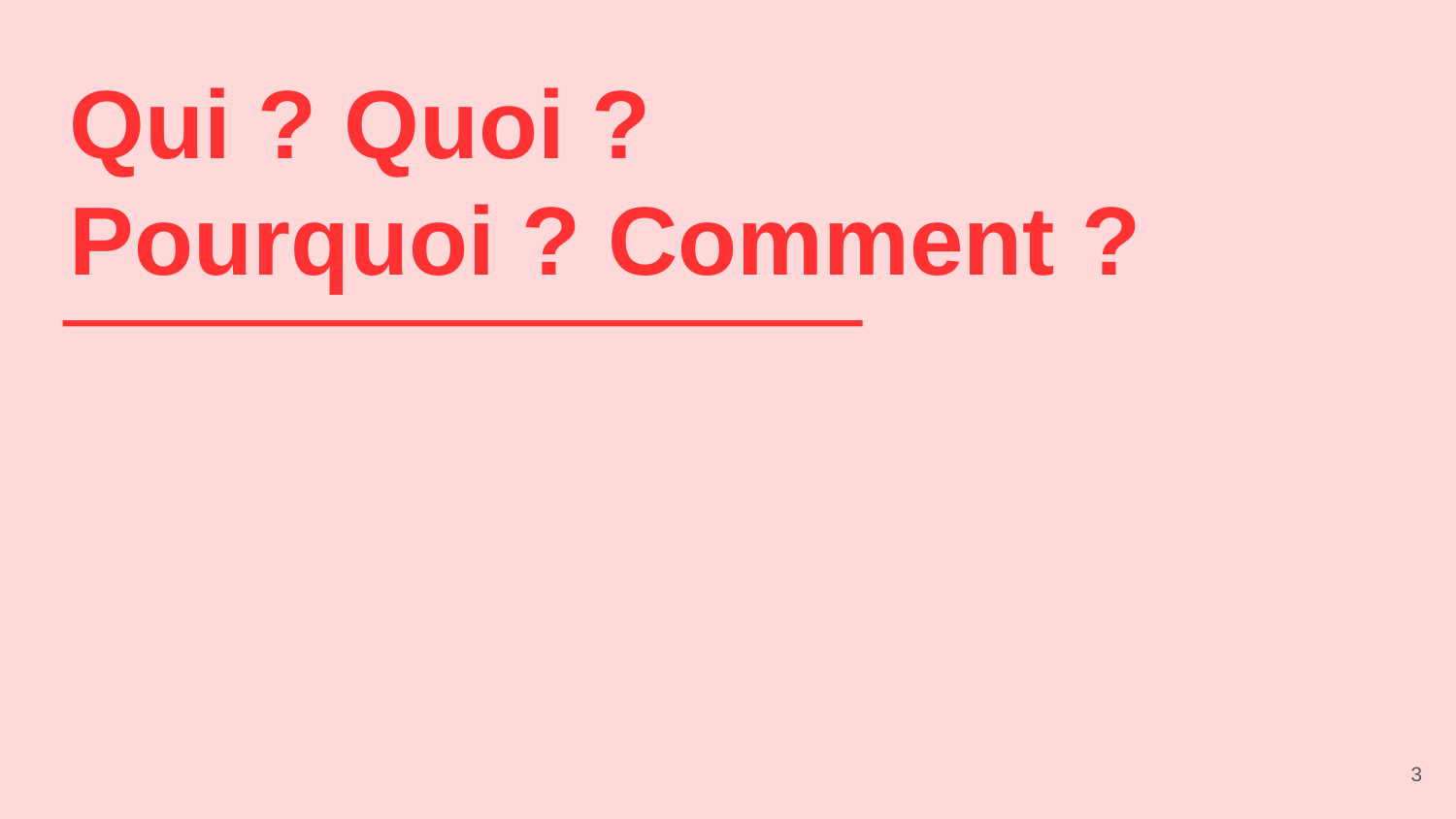

Qui ? Quoi ? Pourquoi ? Comment ?
3